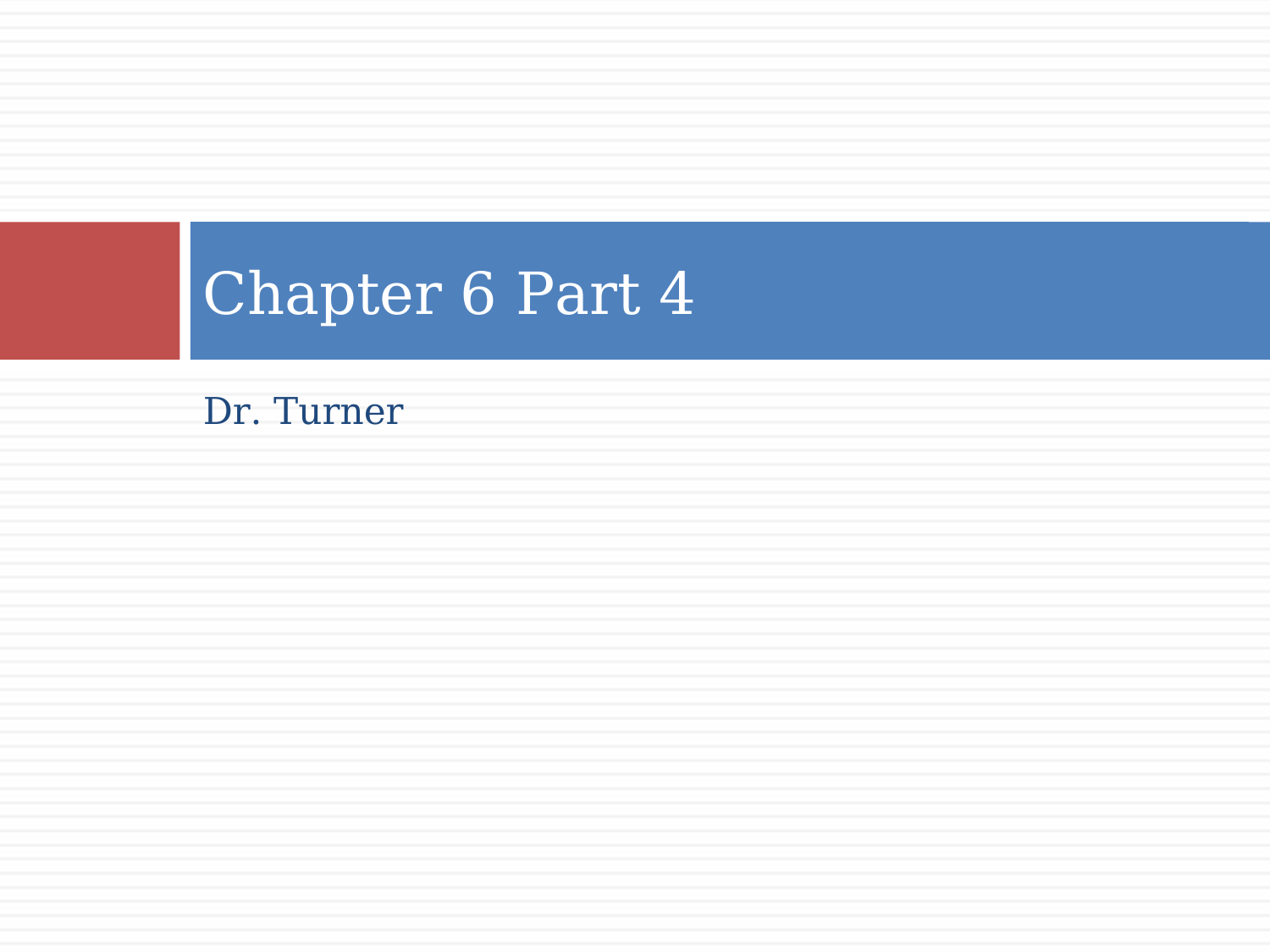

# Chapter 6 Part 4
Dr. Turner